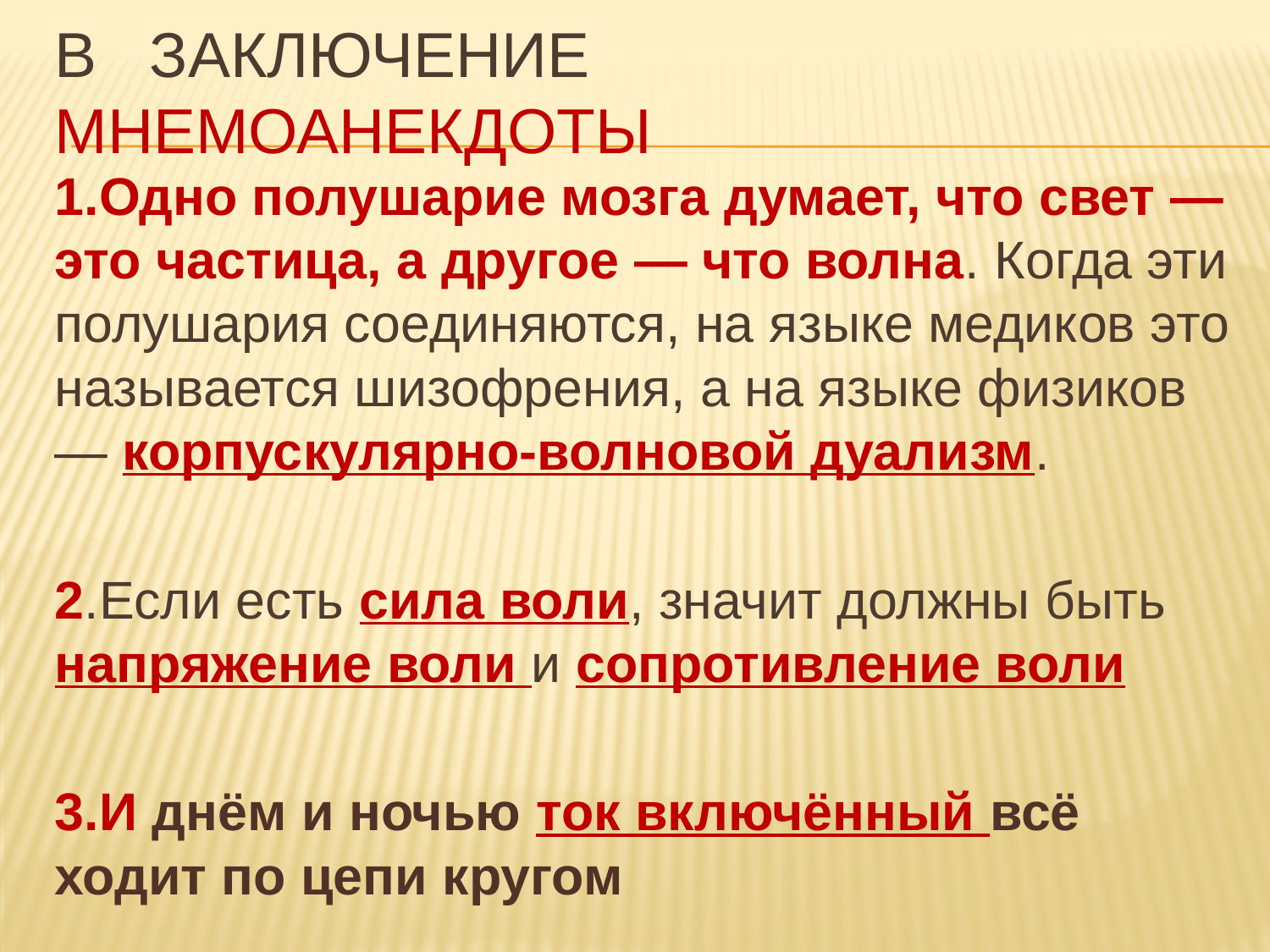

# В   Заключение      мнемоАнекдоты
1.Одно полушарие мозга думает, что свет — это частица, а другое — что волна. Когда эти полушария соединяются, на языке медиков это называется шизофрения, а на языке физиков — корпускулярно-волновой дуализм.

2.Если есть сила воли, значит должны быть напряжение воли и сопротивление воли

3.И днём и ночью ток включённый всё ходит по цепи кругом